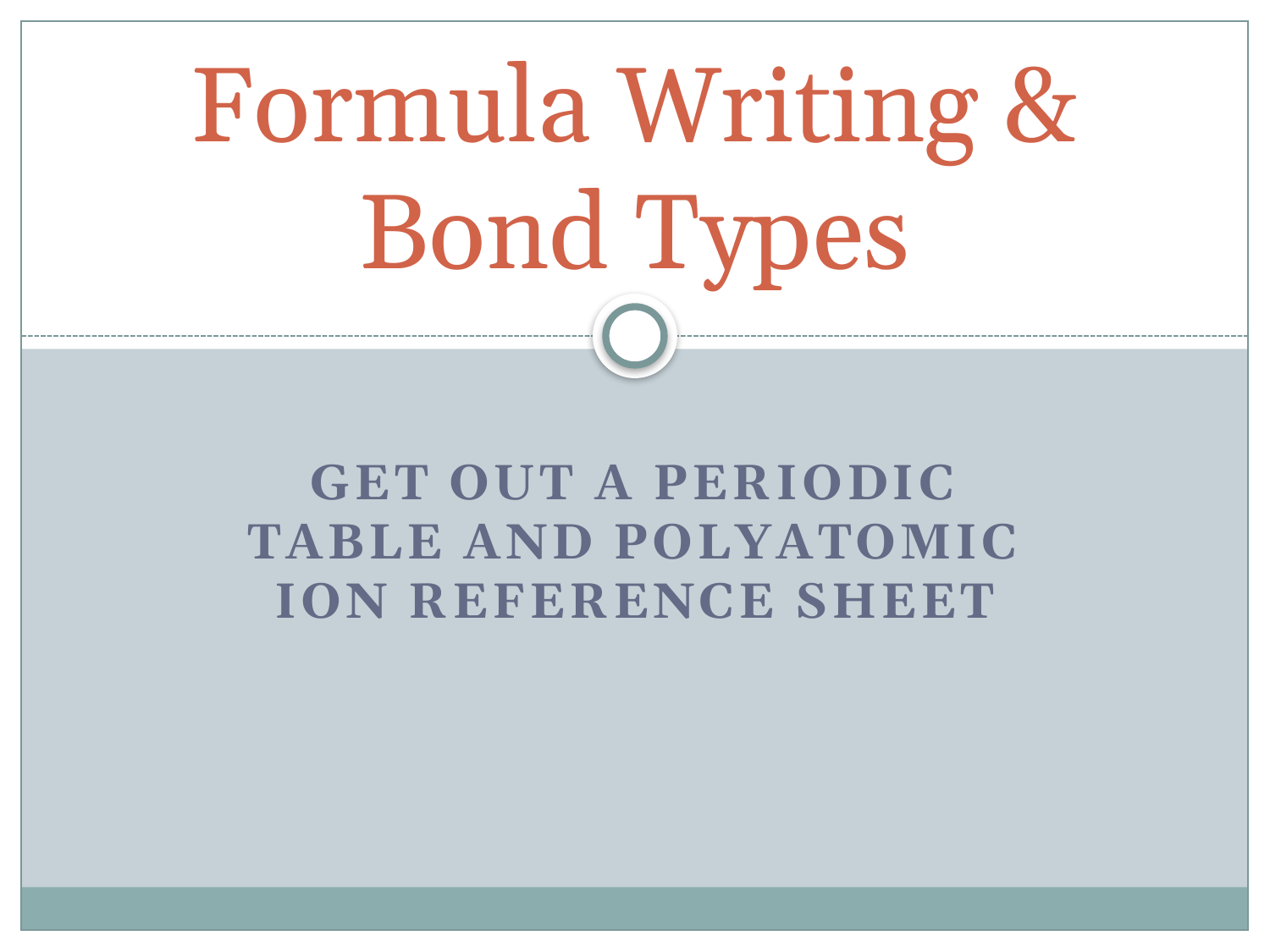

# Formula Writing & Bond Types
Get out a periodic table and polyatomic ion reference sheet